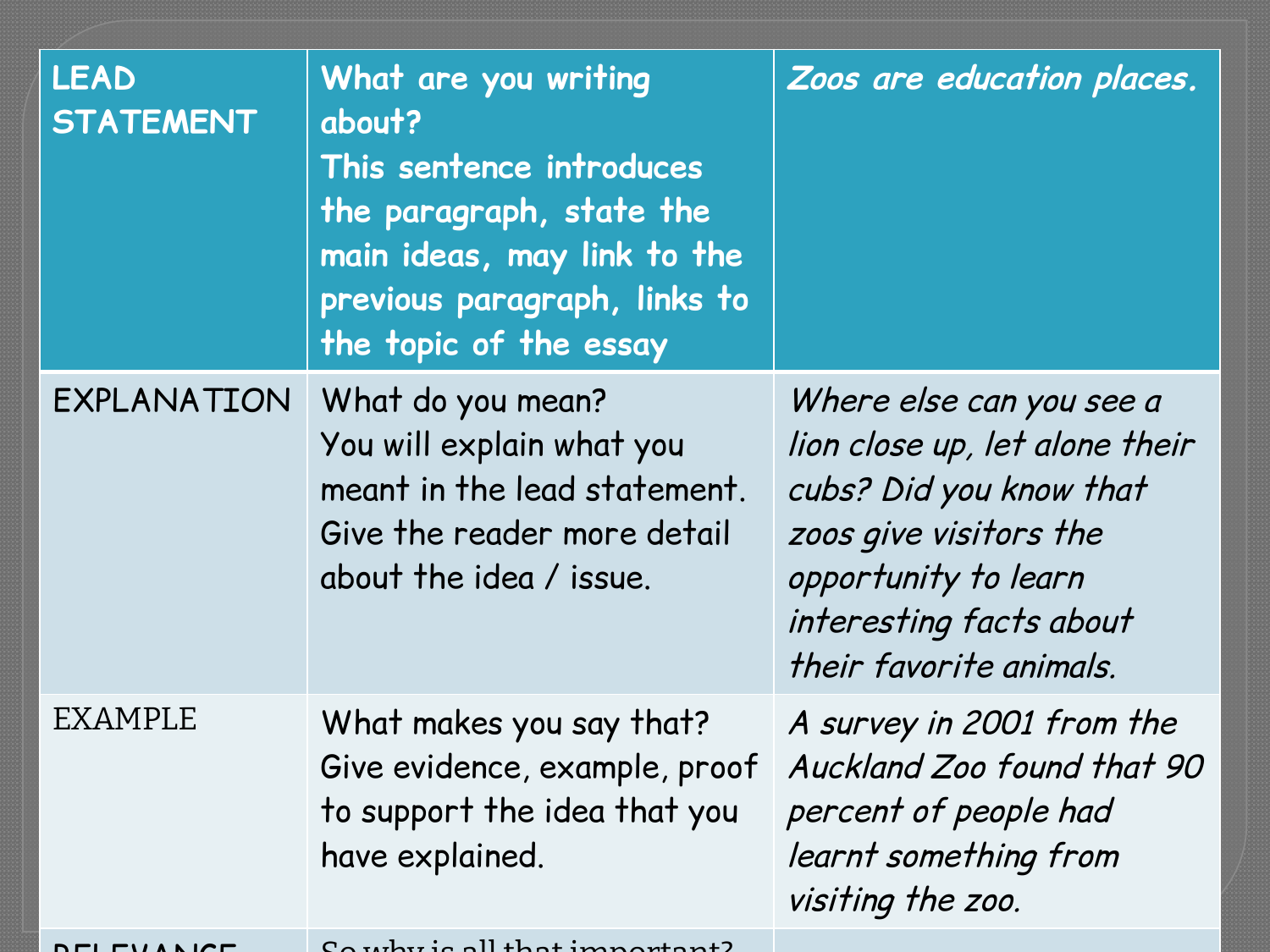

| LEAD STATEMENT | What are you writing about? This sentence introduces the paragraph, state the main ideas, may link to the previous paragraph, links to the topic of the essay | Zoos are education places. |
| --- | --- | --- |
| EXPLANATION | What do you mean? You will explain what you meant in the lead statement. Give the reader more detail about the idea / issue. | Where else can you see a lion close up, let alone their cubs? Did you know that zoos give visitors the opportunity to learn interesting facts about their favorite animals. |
| EXAMPLE | What makes you say that? Give evidence, example, proof to support the idea that you have explained. | A survey in 2001 from the Auckland Zoo found that 90 percent of people had learnt something from visiting the zoo. |
| RELEVANCE | So why is all that important? Convince the reader |  |